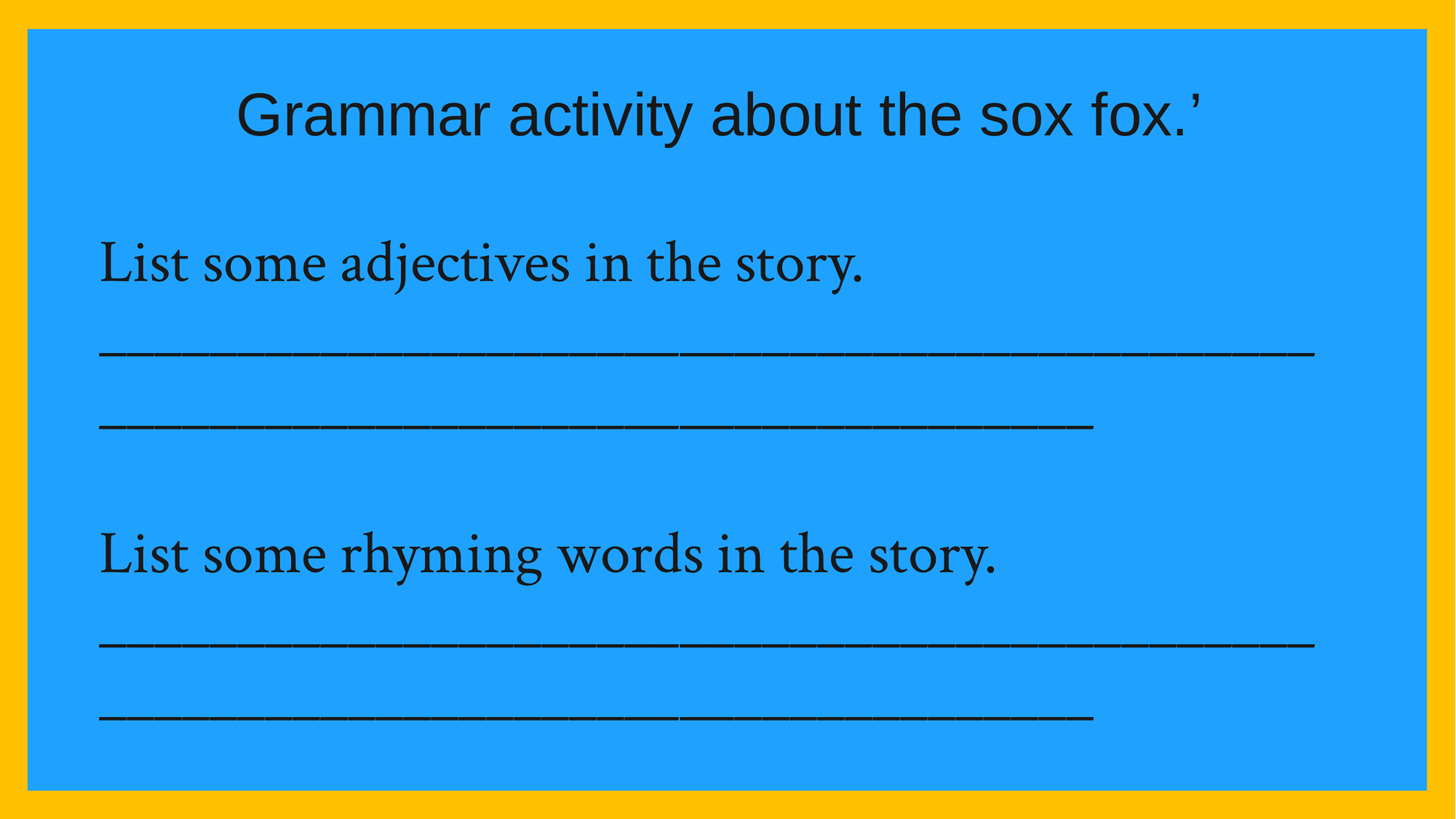

Grammar activity about the sox fox.’

List some adjectives in the story.
________________________________________________________________________________

List some rhyming words in the story.
________________________________________________________________________________